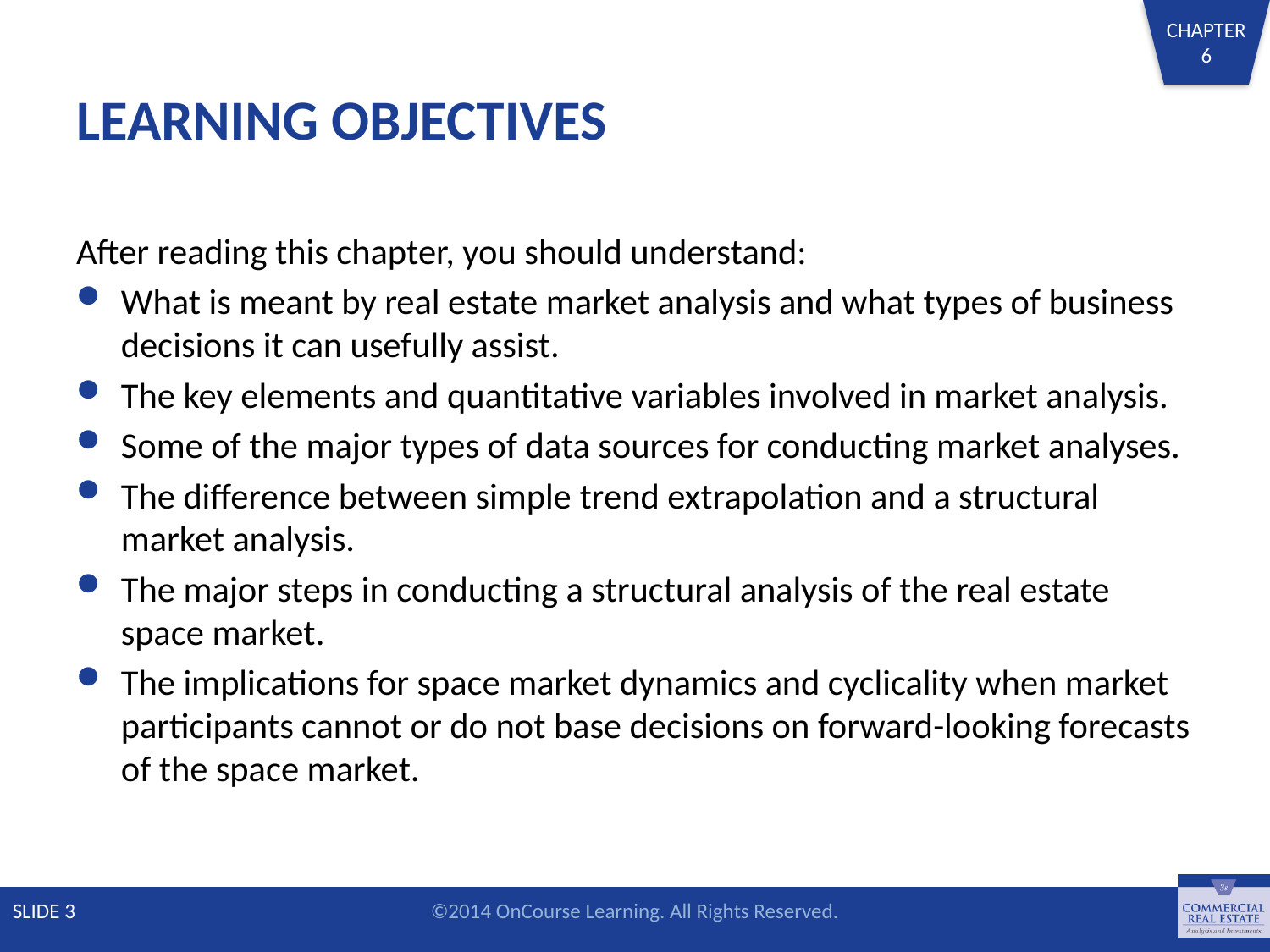

# LEARNING OBJECTIVES
After reading this chapter, you should understand:
What is meant by real estate market analysis and what types of business decisions it can usefully assist.
The key elements and quantitative variables involved in market analysis.
Some of the major types of data sources for conducting market analyses.
The difference between simple trend extrapolation and a structural market analysis.
The major steps in conducting a structural analysis of the real estate space market.
The implications for space market dynamics and cyclicality when market participants cannot or do not base decisions on forward-looking forecasts of the space market.
SLIDE 3